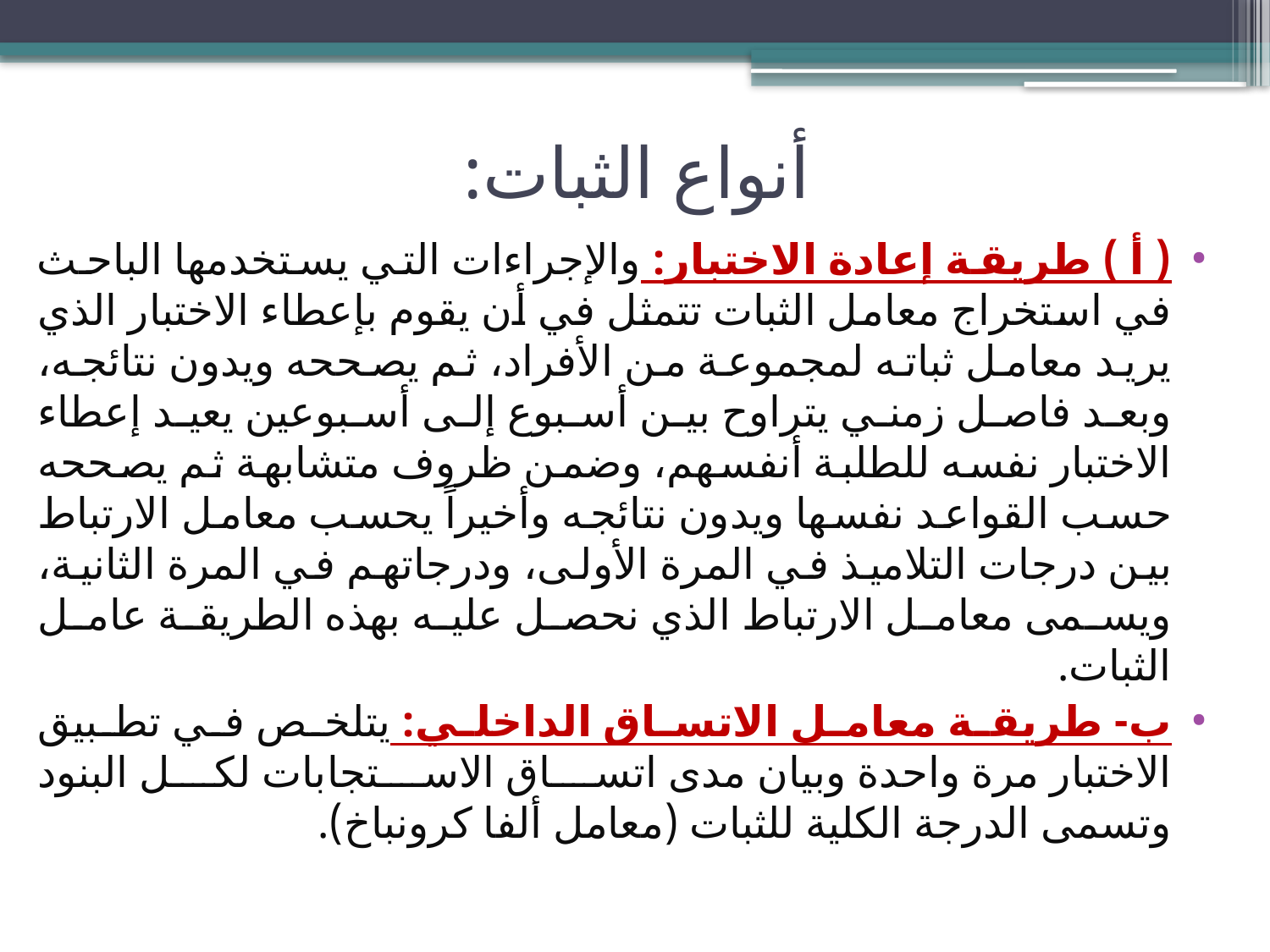

# أنواع الثبات:
( أ ) طريقة إعادة الاختبار: والإجراءات التي يستخدمها الباحث في استخراج معامل الثبات تتمثل في أن يقوم بإعطاء الاختبار الذي يريد معامل ثباته لمجموعة من الأفراد، ثم يصححه ويدون نتائجه، وبعد فاصل زمني يتراوح بين أسبوع إلى أسبوعين يعيد إعطاء الاختبار نفسه للطلبة أنفسهم، وضمن ظروف متشابهة ثم يصححه حسب القواعد نفسها ويدون نتائجه وأخيراً يحسب معامل الارتباط بين درجات التلاميذ في المرة الأولى، ودرجاتهم في المرة الثانية، ويسمى معامل الارتباط الذي نحصل عليه بهذه الطريقة عامل الثبات.
ب- طريقة معامل الاتساق الداخلي: يتلخص في تطبيق الاختبار مرة واحدة وبيان مدى اتساق الاستجابات لكل البنود وتسمى الدرجة الكلية للثبات (معامل ألفا كرونباخ).